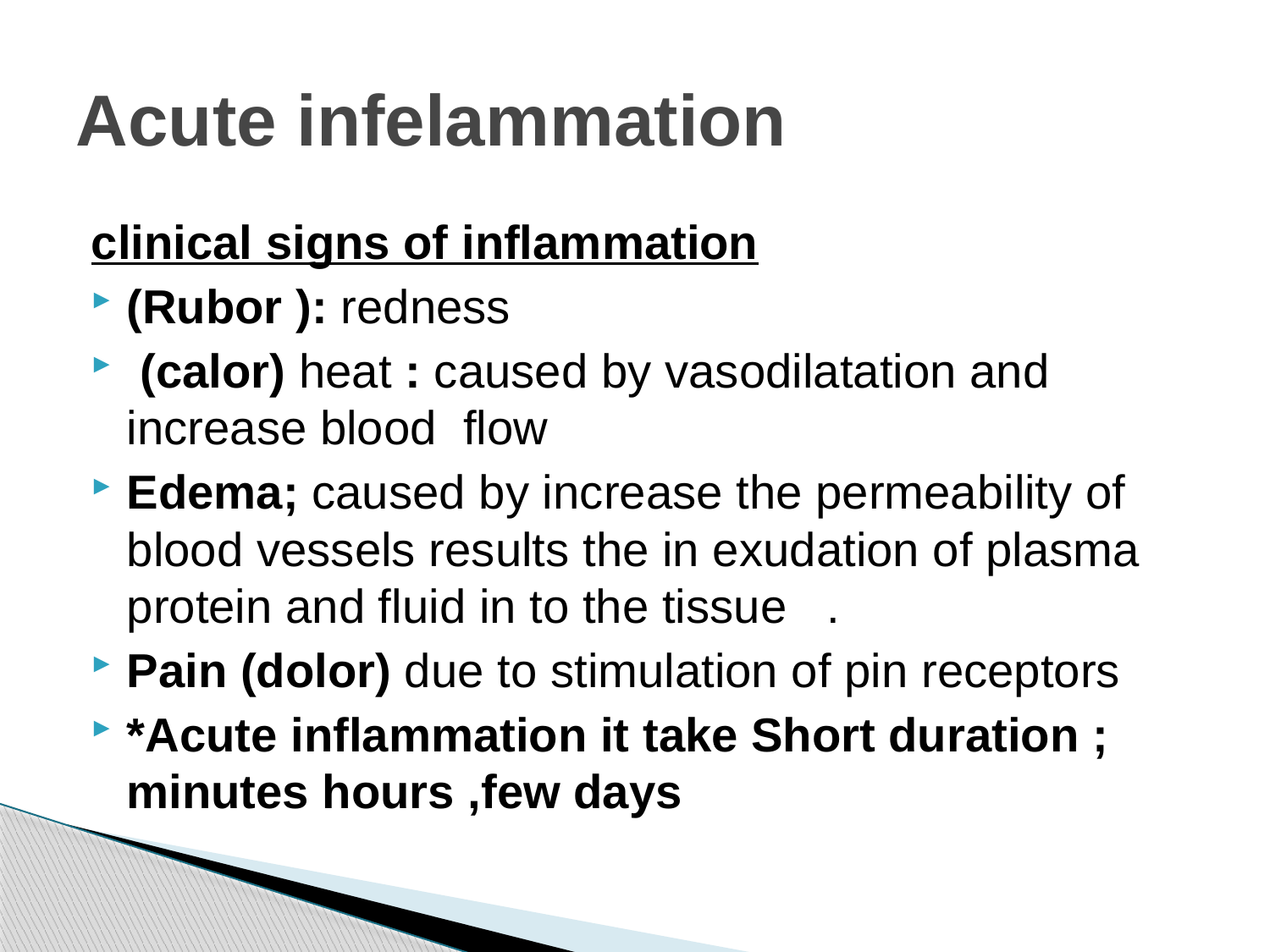

# Acute infelammation
clinical signs of inflammation
(Rubor ): redness
 (calor) heat : caused by vasodilatation and increase blood  flow
Edema; caused by increase the permeability of blood vessels results the in exudation of plasma protein and fluid in to the tissue   .
Pain (dolor) due to stimulation of pin receptors
*Acute inflammation it take Short duration ; minutes hours ,few days